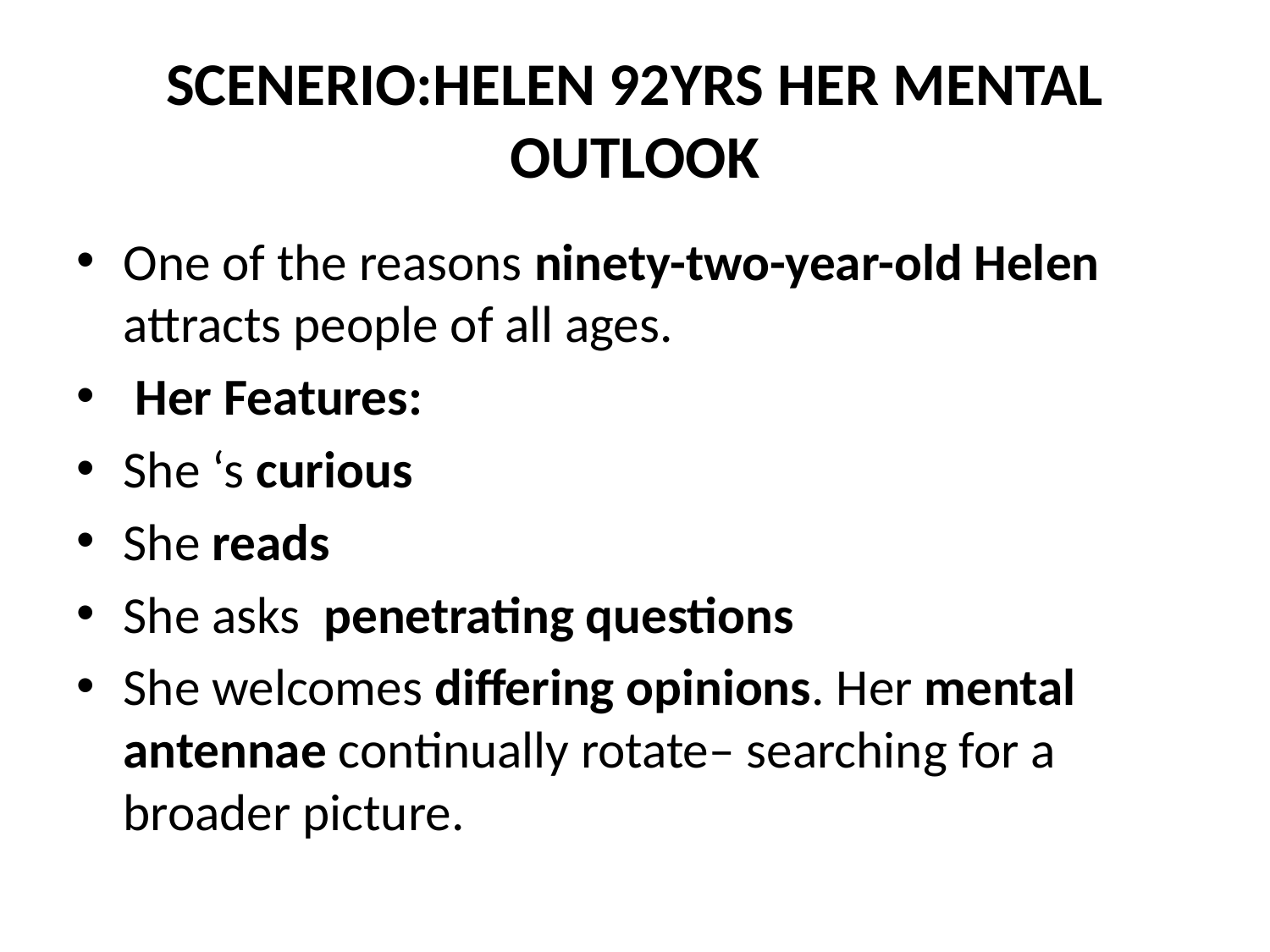

# SCENERIO:HELEN 92YRS HER MENTAL OUTLOOK
One of the reasons ninety-two-year-old Helen attracts people of all ages.
 Her Features:
She ‘s curious
She reads
She asks  penetrating questions
She welcomes differing opinions. Her mental antennae continually rotate– searching for a broader picture.